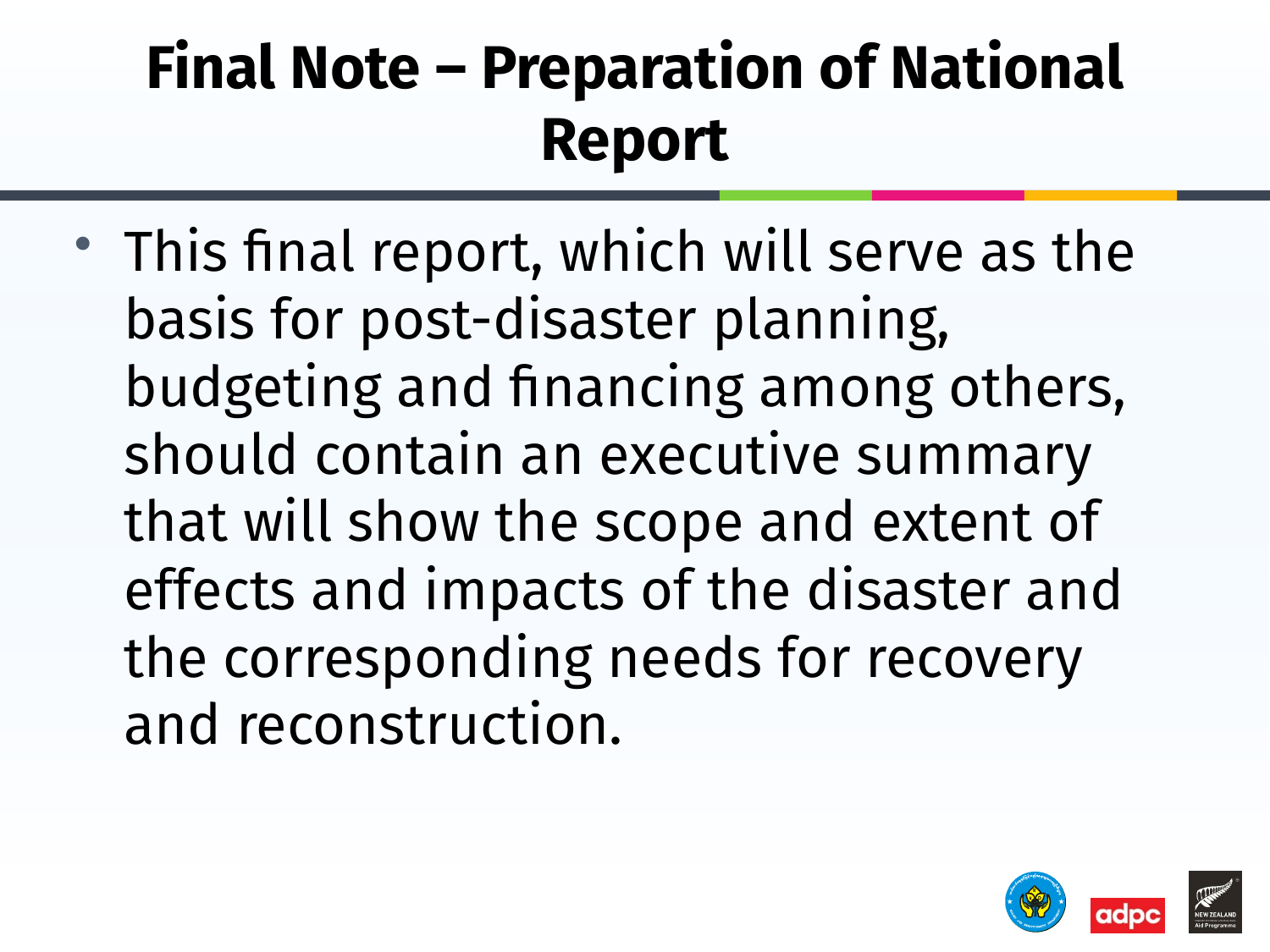

# Final Note – Preparation of National Report
This final report, which will serve as the basis for post-disaster planning, budgeting and financing among others, should contain an executive summary that will show the scope and extent of effects and impacts of the disaster and the corresponding needs for recovery and reconstruction.